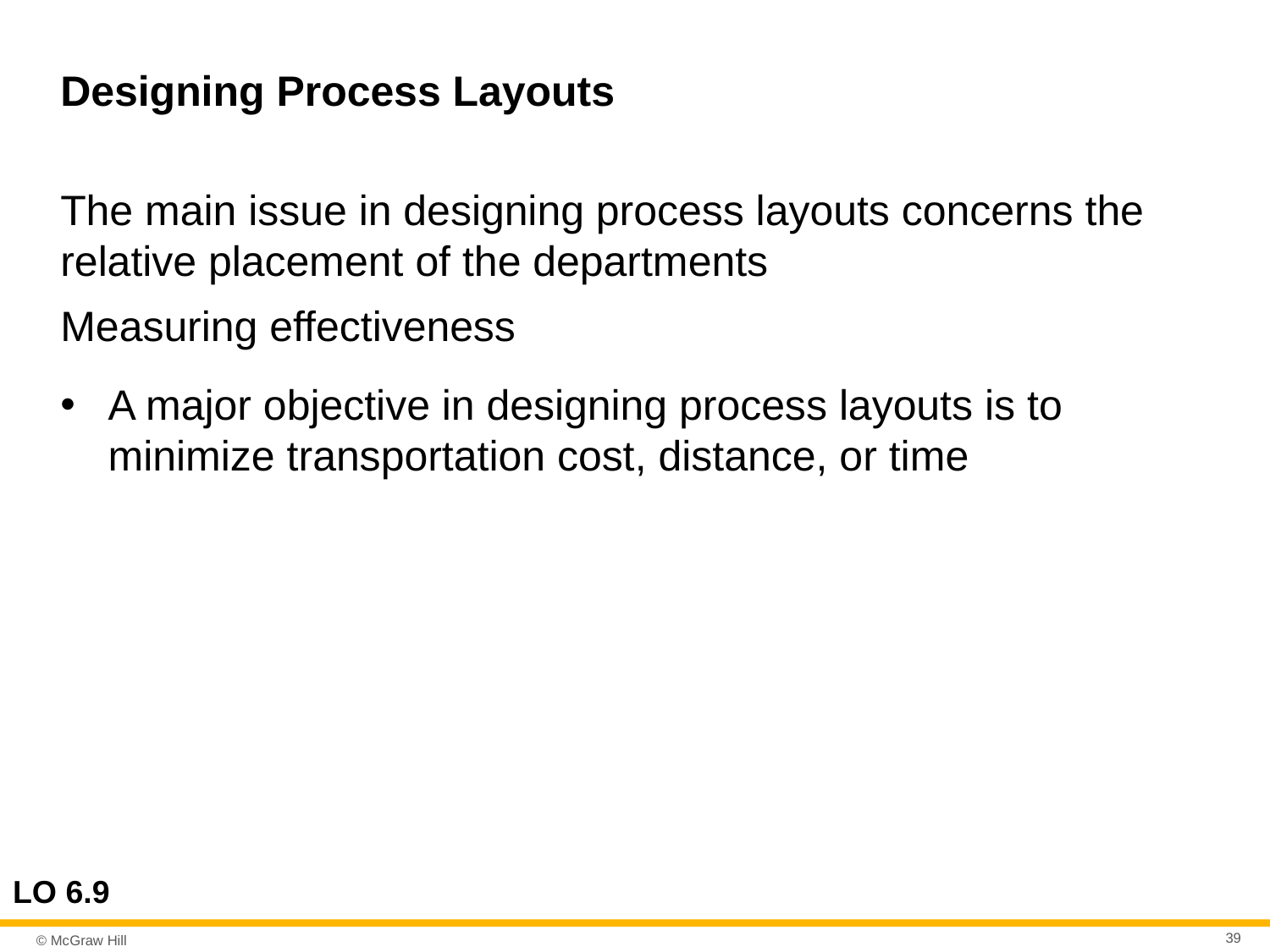

# Designing Process Layouts
The main issue in designing process layouts concerns the relative placement of the departments
Measuring effectiveness
A major objective in designing process layouts is to minimize transportation cost, distance, or time
LO 6.9